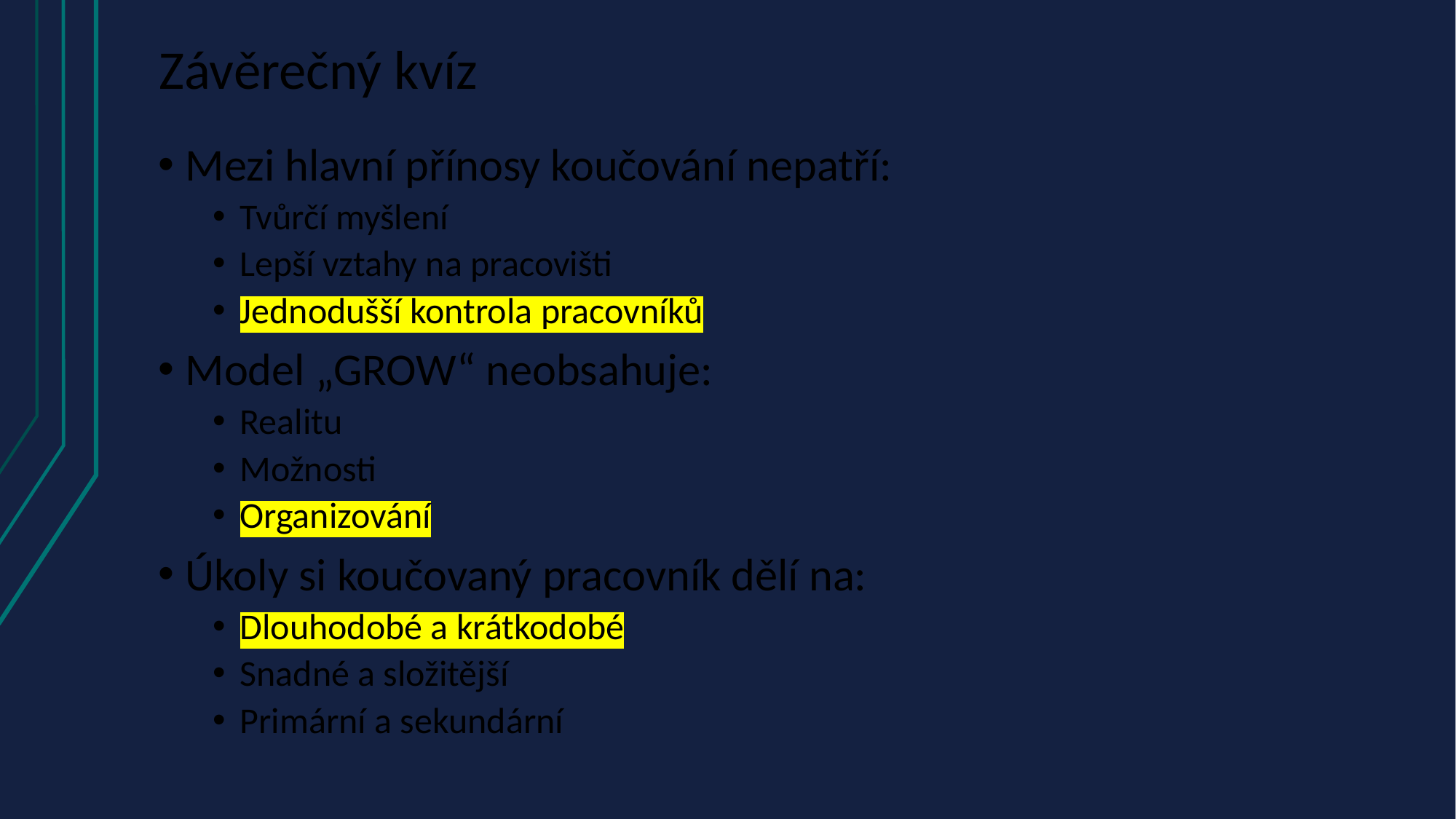

# Závěrečný kvíz
Mezi hlavní přínosy koučování nepatří:
Tvůrčí myšlení
Lepší vztahy na pracovišti
Jednodušší kontrola pracovníků
Model „GROW“ neobsahuje:
Realitu
Možnosti
Organizování
Úkoly si koučovaný pracovník dělí na:
Dlouhodobé a krátkodobé
Snadné a složitější
Primární a sekundární